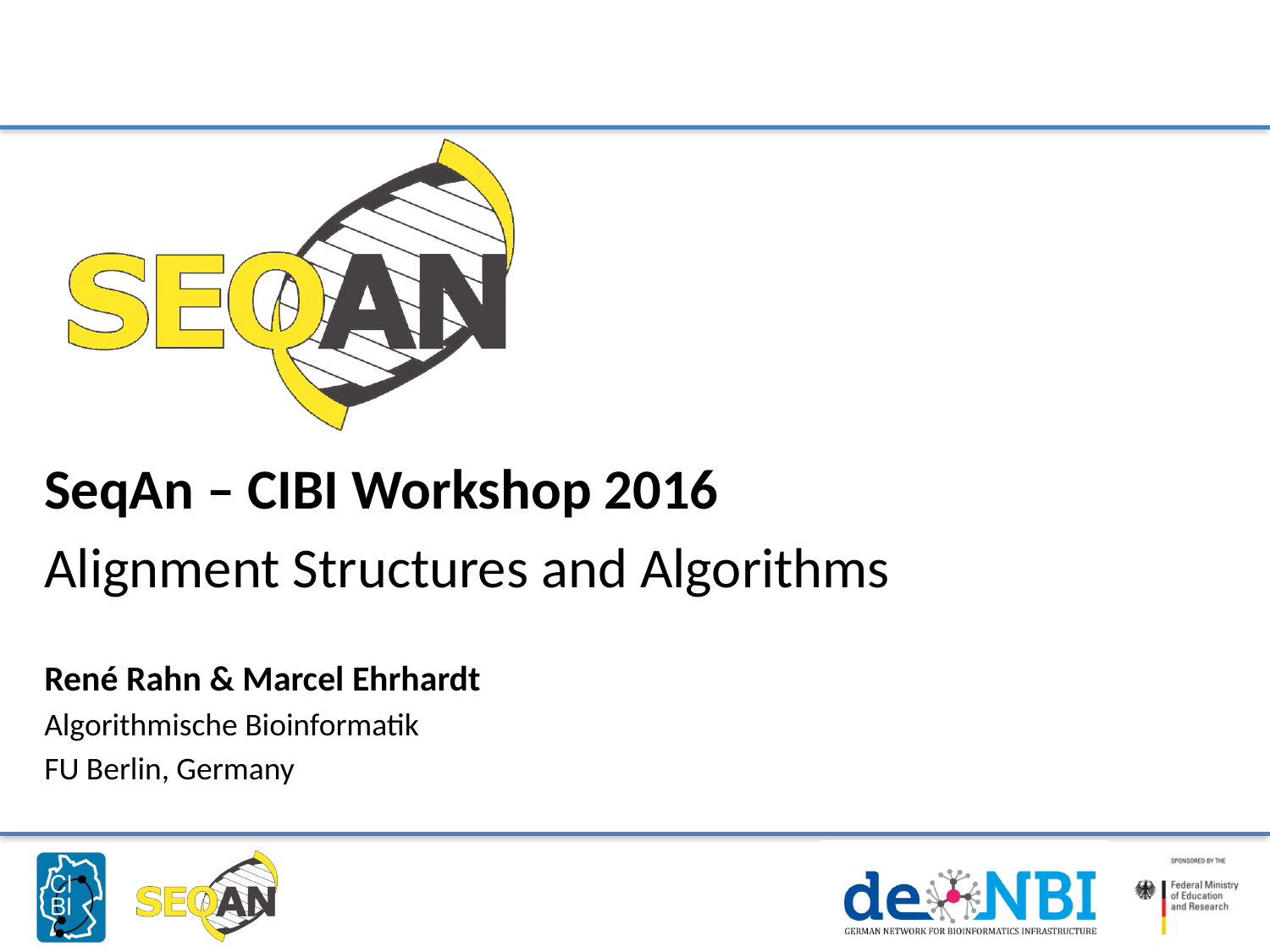

SeqAn – CIBI Workshop 2016
Alignment Structures and Algorithms

René Rahn & Marcel Ehrhardt
Algorithmische Bioinformatik
FU Berlin, Germany